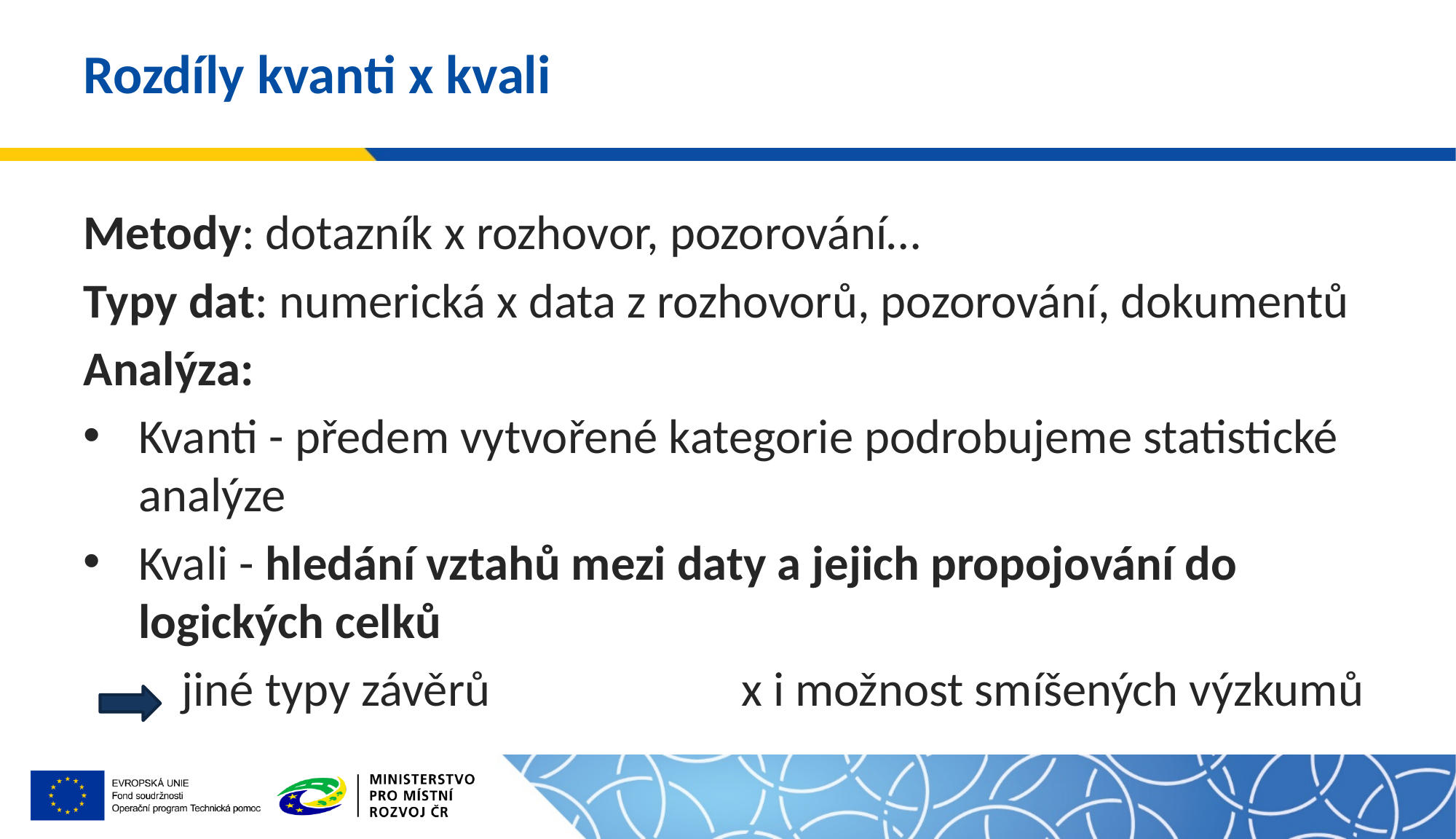

# Rozdíly kvanti x kvali
Metody: dotazník x rozhovor, pozorování…
Typy dat: numerická x data z rozhovorů, pozorování, dokumentů
Analýza:
Kvanti - předem vytvořené kategorie podrobujeme statistické analýze
Kvali - hledání vztahů mezi daty a jejich propojování do logických celků
         jiné typy závěrů                       x i možnost smíšených výzkumů